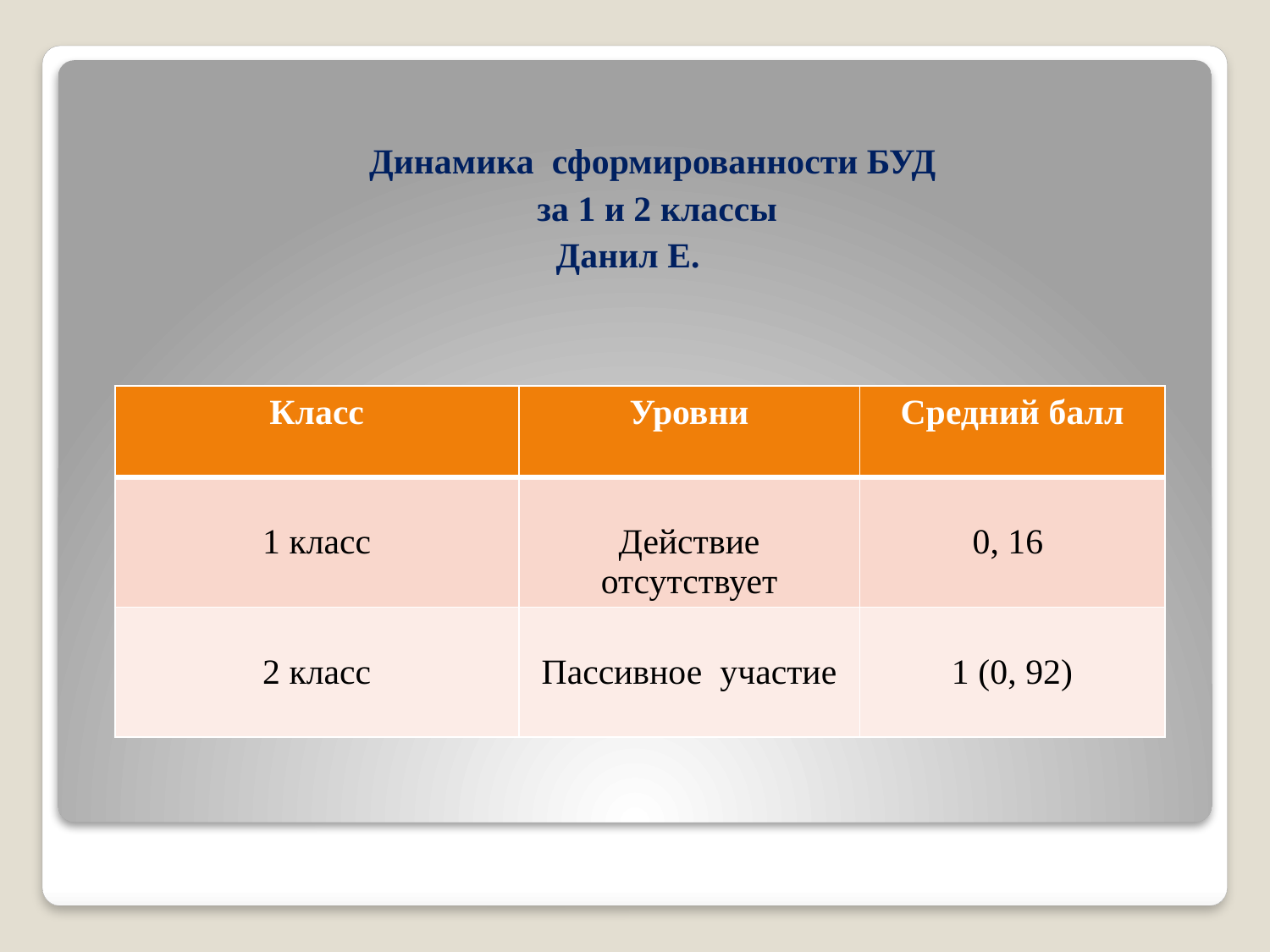

Динамика  сформированности БУД
за 1 и 2 классы
 Данил Е.
| Класс | Уровни | Средний балл |
| --- | --- | --- |
| 1 класс | Действие отсутствует | 0, 16 |
| 2 класс | Пассивное участие | 1 (0, 92) |